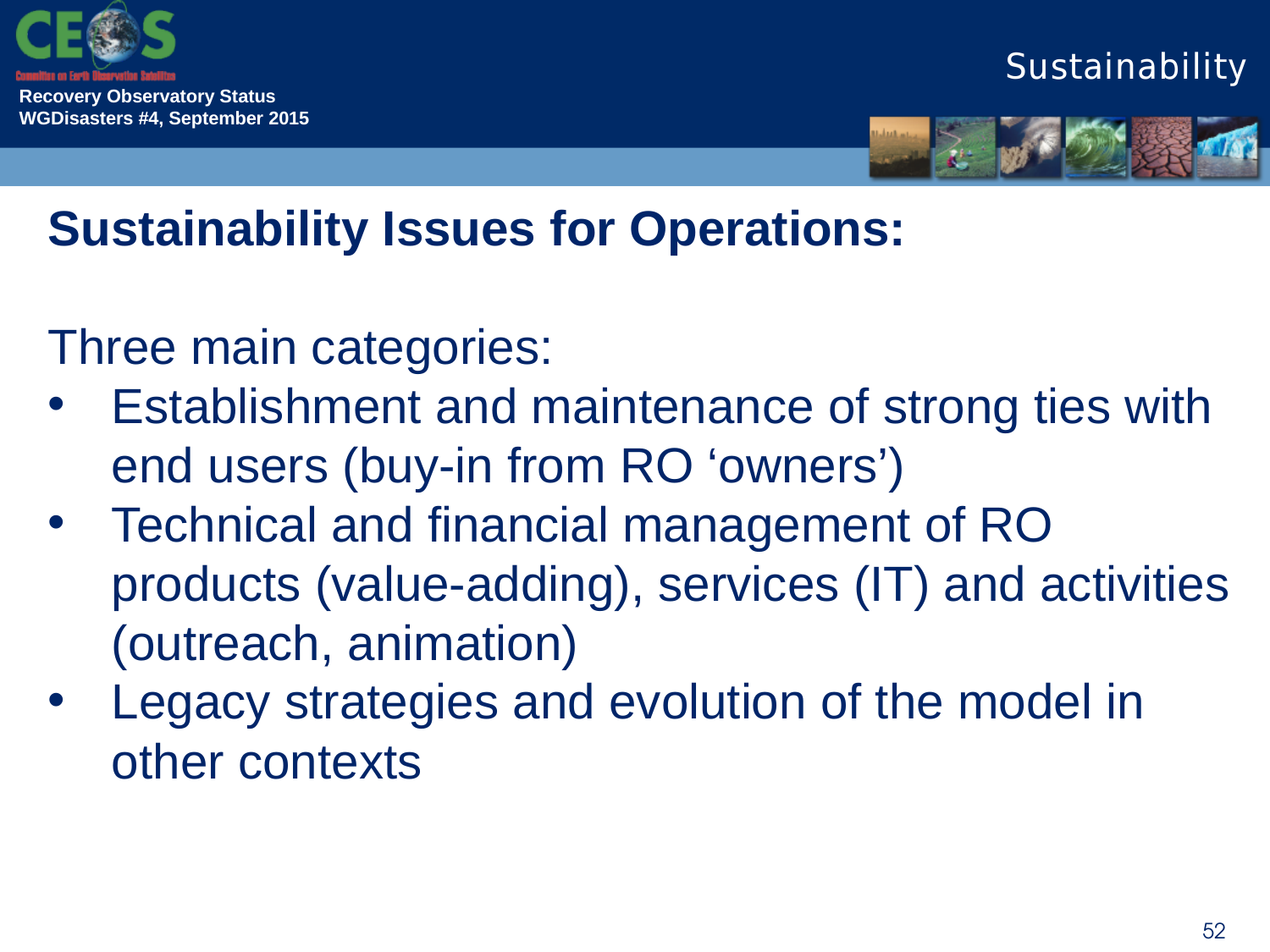

Sustainability
Sustainability Issues for Operations:

Three main categories:
Establishment and maintenance of strong ties with end users (buy-in from RO ‘owners’)
Technical and financial management of RO products (value-adding), services (IT) and activities (outreach, animation)
Legacy strategies and evolution of the model in other contexts

52